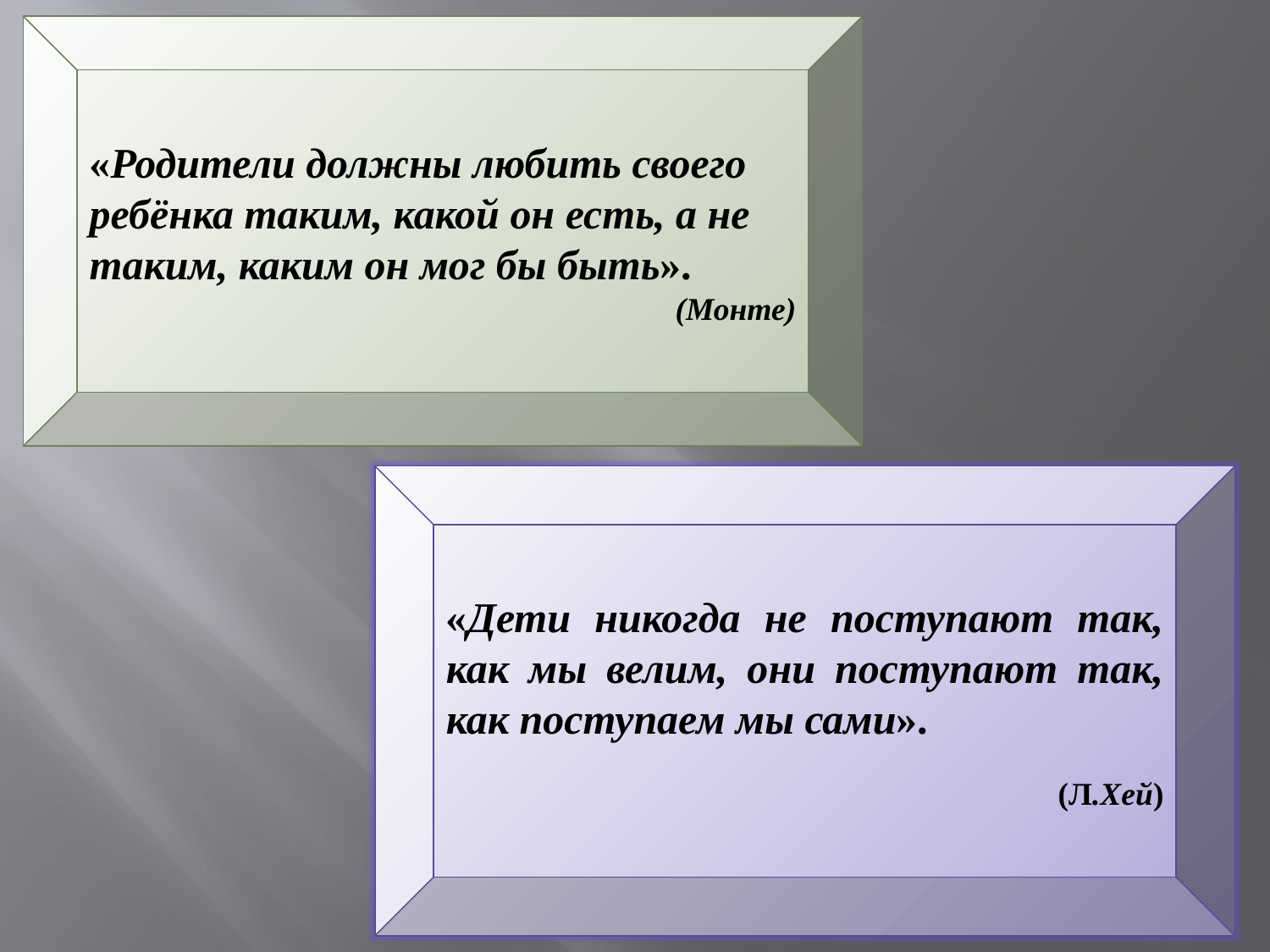

«Родители должны любить своего ребёнка таким, какой он есть, а не таким, каким он мог бы быть».
(Монте)
«Дети никогда не поступают так, как мы велим, они поступают так, как поступаем мы сами».

(Л.Хей)